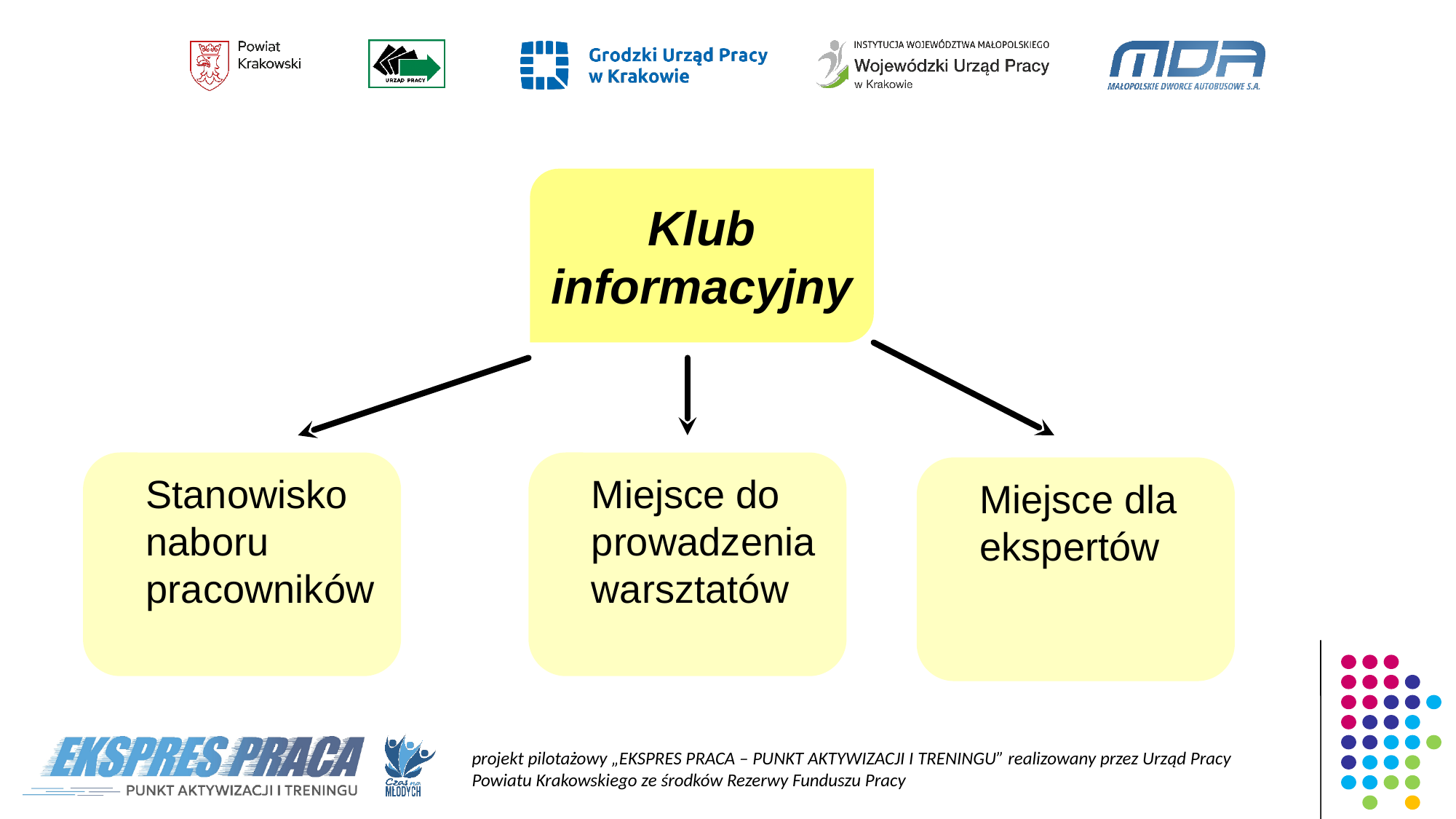

Klub informacyjny

Stanowisko naboru pracowników
Miejsce do prowadzenia warsztatów
Miejsce dla ekspertów